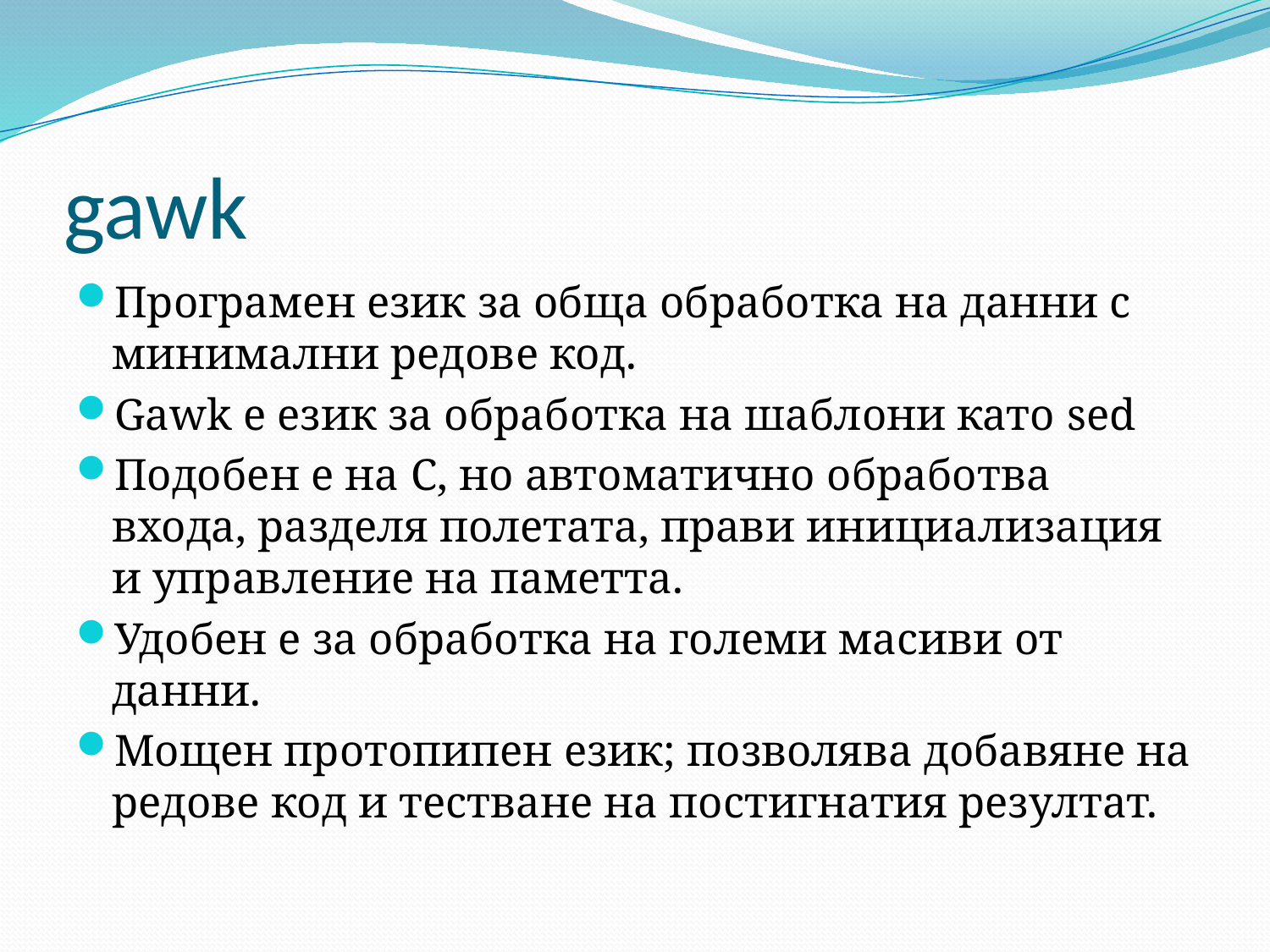

# gawk
Програмен език за обща обработка на данни с минимални редове код.
Gawk е език за обработка на шаблони като sed
Подобен е на C, но автоматично обработва входа, разделя полетата, прави инициализация и управление на паметта.
Удобен е за обработка на големи масиви от данни.
Мощен протопипен език; позволява добавяне на редове код и тестване на постигнатия резултат.